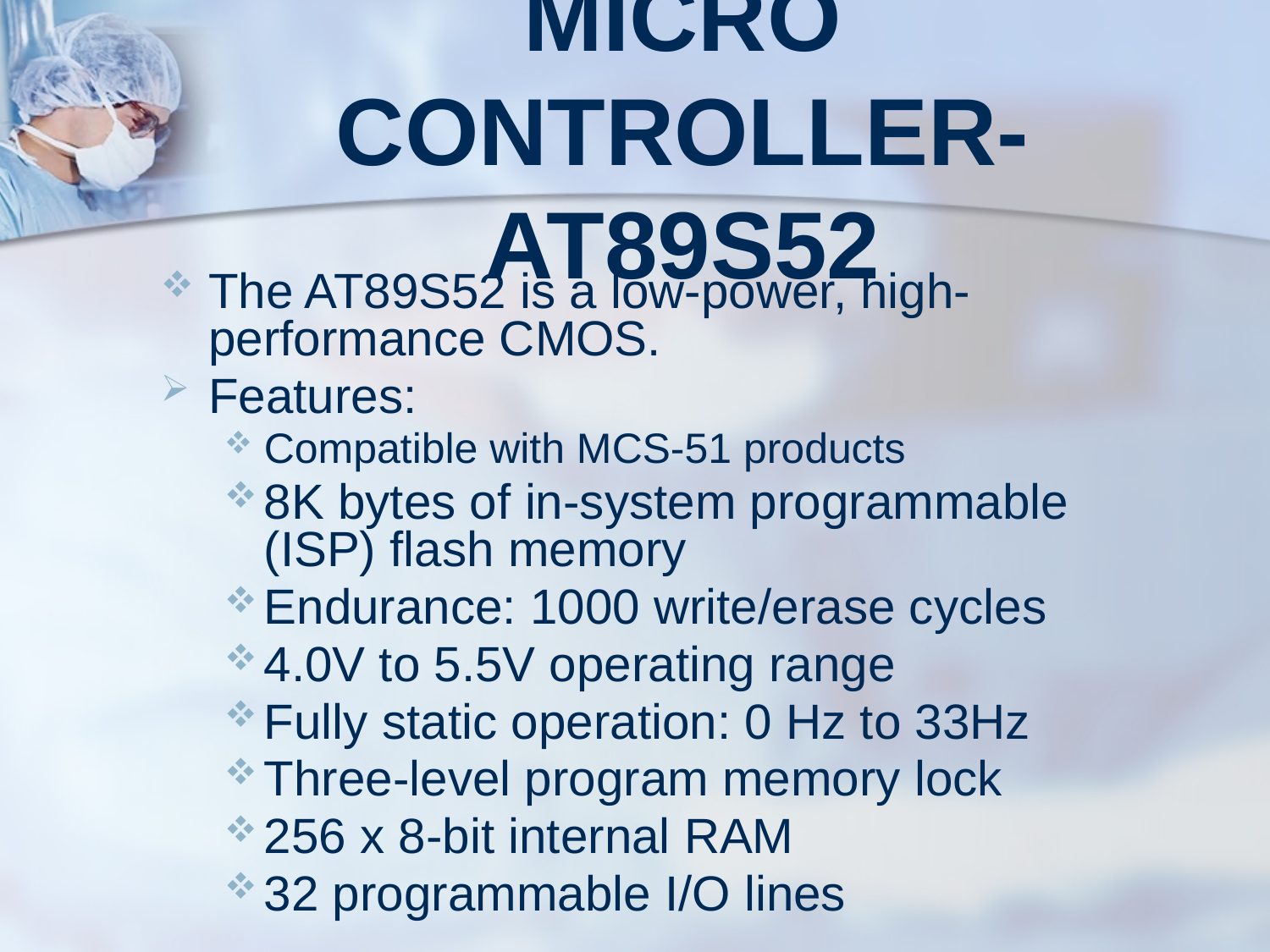

# Micro controller-AT89S52
The AT89S52 is a low-power, high-performance CMOS.
Features:
Compatible with MCS-51 products
8K bytes of in-system programmable (ISP) flash memory
Endurance: 1000 write/erase cycles
4.0V to 5.5V operating range
Fully static operation: 0 Hz to 33Hz
Three-level program memory lock
256 x 8-bit internal RAM
32 programmable I/O lines